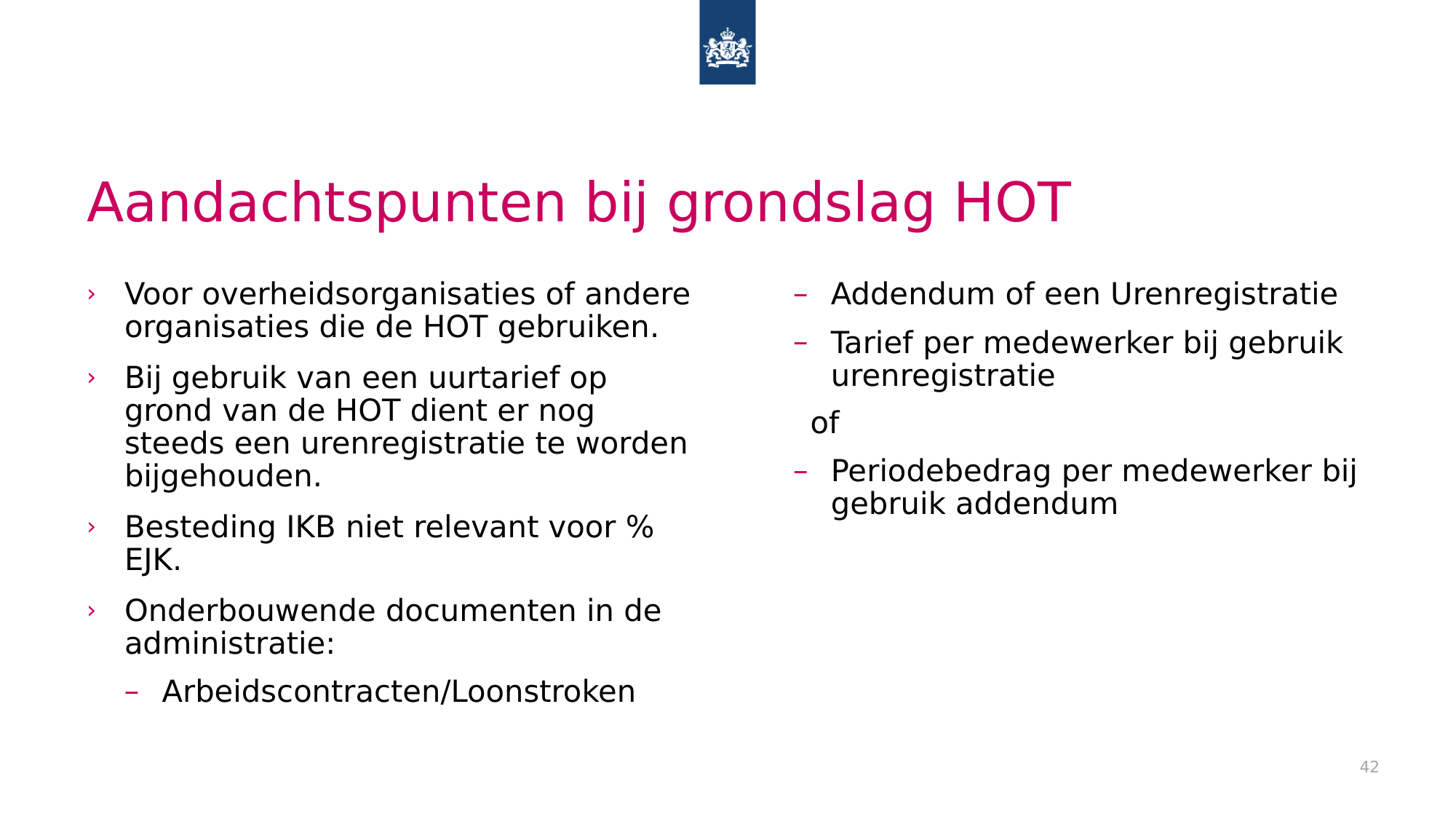

# Aandachtspunten bij grondslag HOT
Voor overheidsorganisaties of andere organisaties die de HOT gebruiken.
Bij gebruik van een uurtarief op grond van de HOT dient er nog steeds een urenregistratie te worden bijgehouden.
Besteding IKB niet relevant voor % EJK.
Onderbouwende documenten in de administratie:
Arbeidscontracten/Loonstroken
Addendum of een Urenregistratie
Tarief per medewerker bij gebruik urenregistratie
of
Periodebedrag per medewerker bij gebruik addendum

42